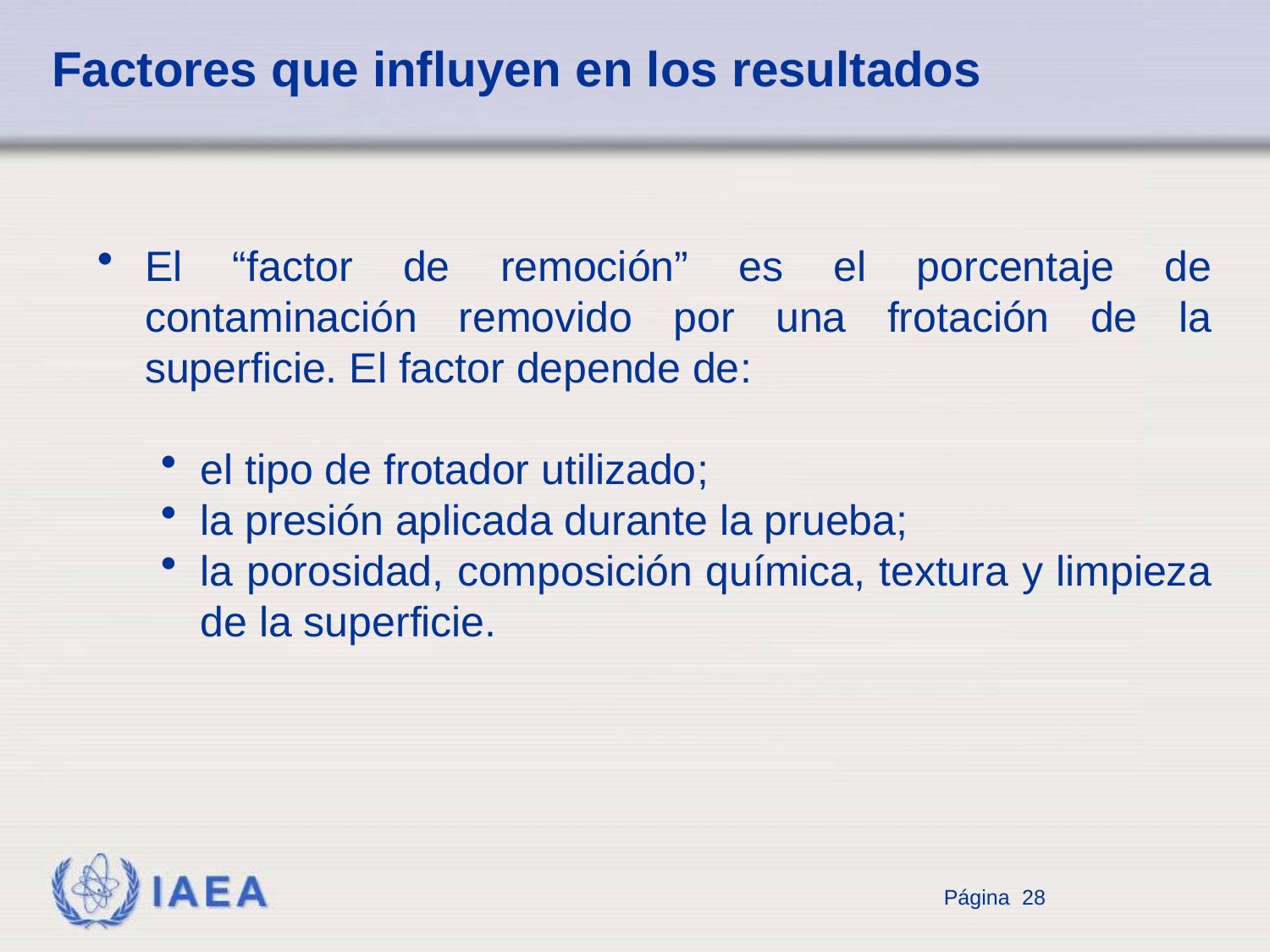

# Factores que influyen en los resultados
El “factor de remoción” es el porcentaje de contaminación removido por una frotación de la superficie. El factor depende de:

el tipo de frotador utilizado;
la presión aplicada durante la prueba;
la porosidad, composición química, textura y limpieza de la superficie.